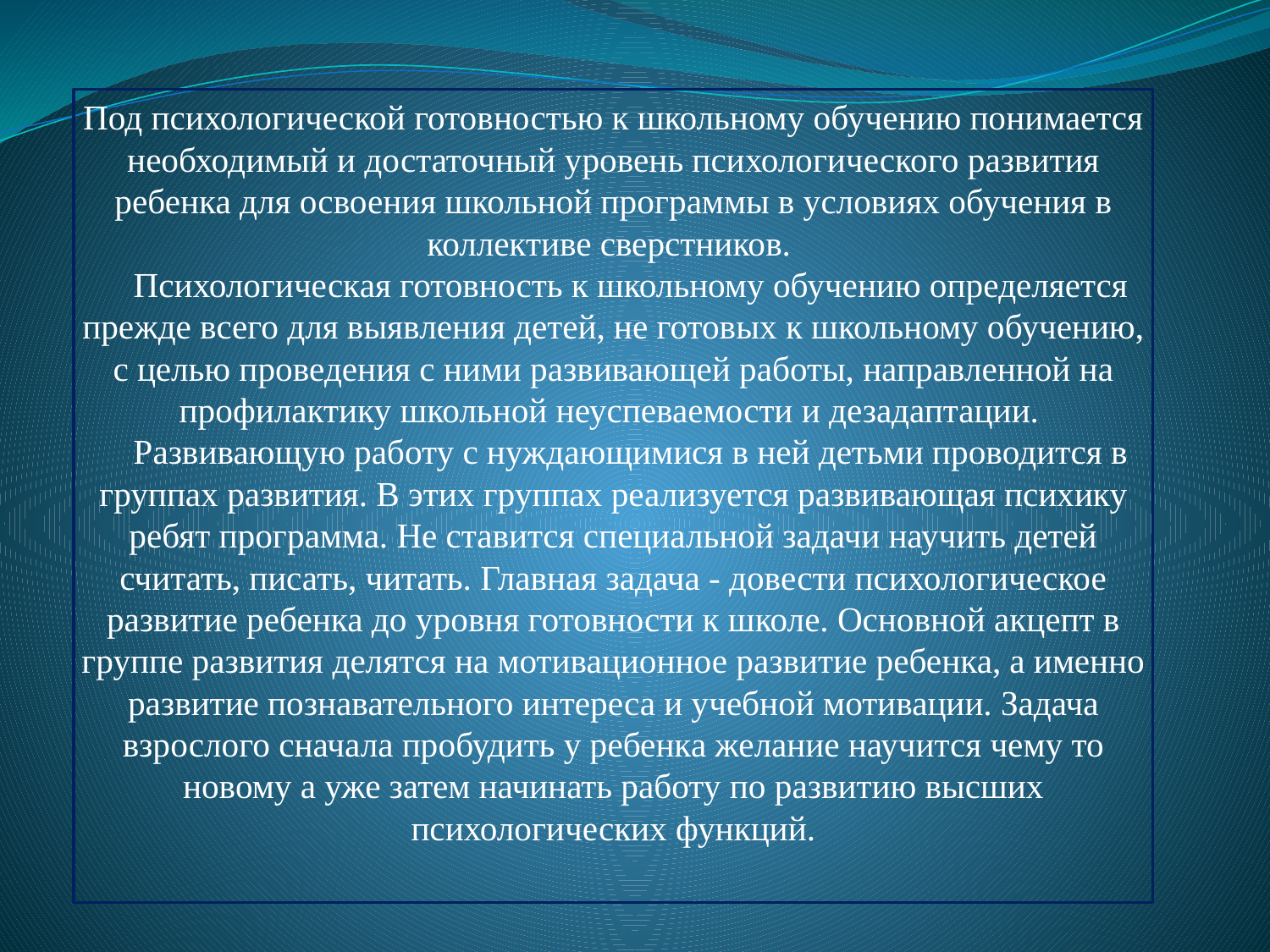

Под психологической готовностью к школьному обучению понимается необходимый и достаточный уровень психологического развития ребенка для освоения школьной программы в условиях обучения в коллективе сверстников. 
    Психологическая готовность к школьному обучению определяется прежде всего для выявления детей, не готовых к школьному обучению, с целью проведения с ними развивающей работы, направленной на профилактику школьной неуспеваемости и дезадаптации. 
    Развивающую работу с нуждающимися в ней детьми проводится в группах развития. В этих группах реализуется развивающая психику ребят программа. Не ставится специальной задачи научить детей считать, писать, читать. Главная задача - довести психологическое развитие ребенка до уровня готовности к школе. Основной акцепт в группе развития делятся на мотивационное развитие ребенка, а именно развитие познавательного интереса и учебной мотивации. Задача взрослого сначала пробудить у ребенка желание научится чему то новому а уже затем начинать работу по развитию высших психологических функций.